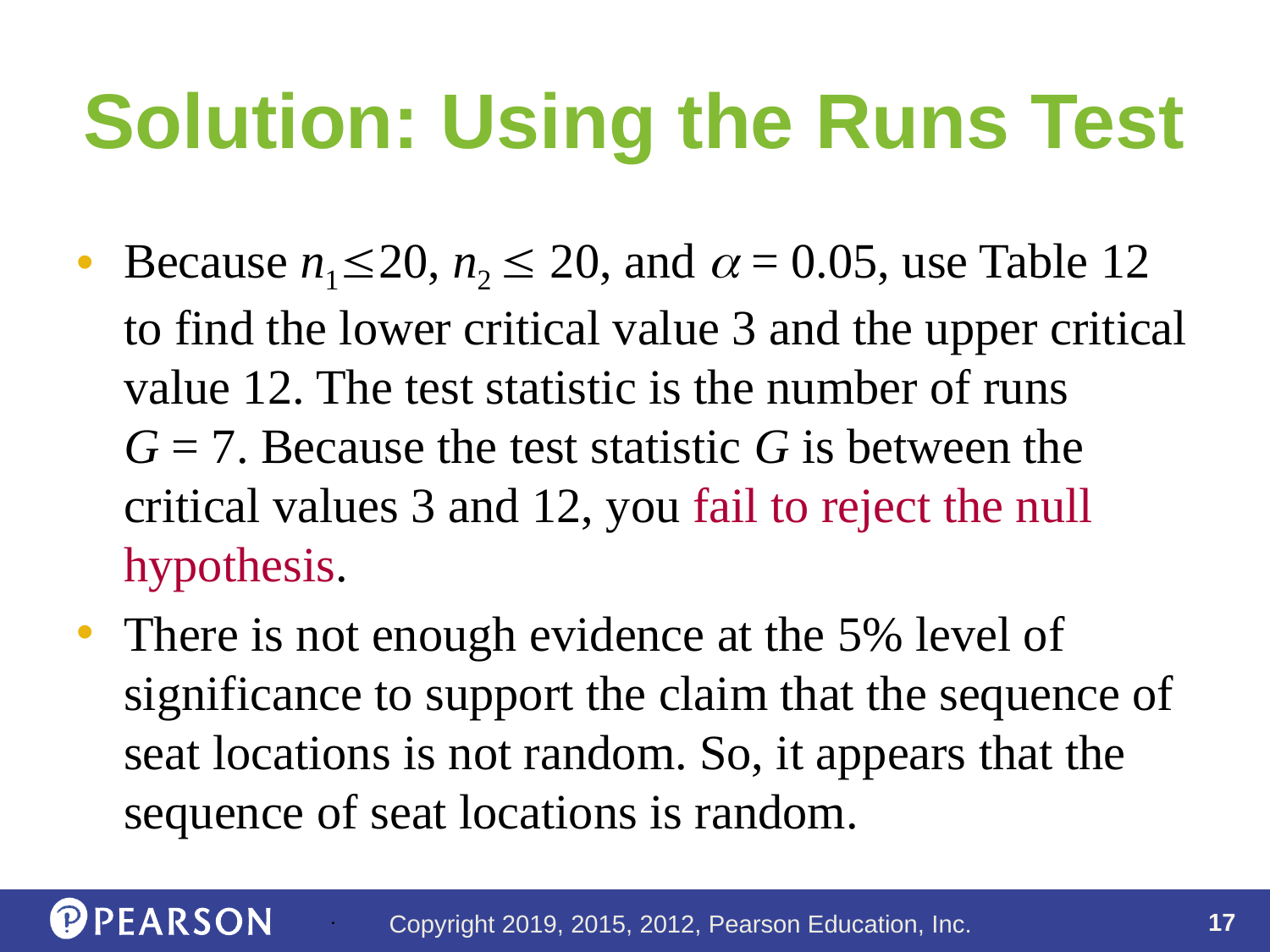

# Solution: Using the Runs Test
Because n1≤20, n2 ≤ 20, and α = 0.05, use Table 12 to find the lower critical value 3 and the upper critical value 12. The test statistic is the number of runs
G = 7. Because the test statistic G is between the critical values 3 and 12, you fail to reject the null hypothesis.
There is not enough evidence at the 5% level of significance to support the claim that the sequence of seat locations is not random. So, it appears that the sequence of seat locations is random.
.